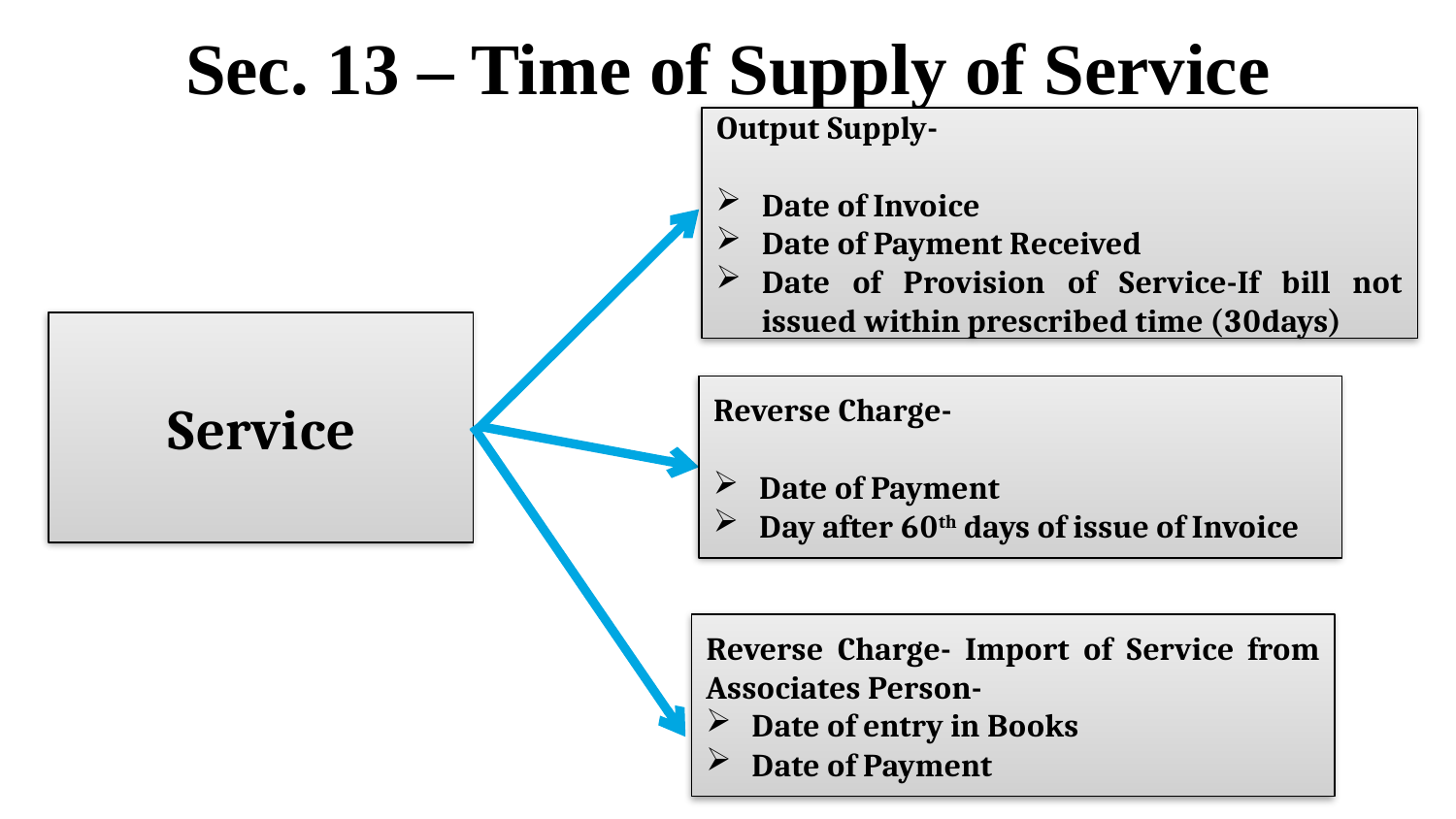

# Sec. 13 – Time of Supply of Service
Output Supply-

Date of Invoice
Date of Payment Received
Date of Provision of Service-If bill not issued within prescribed time (30days)
Service
Reverse Charge-

Date of Payment
Day after 60th days of issue of Invoice
Reverse Charge- Import of Service from Associates Person-
Date of entry in Books
Date of Payment